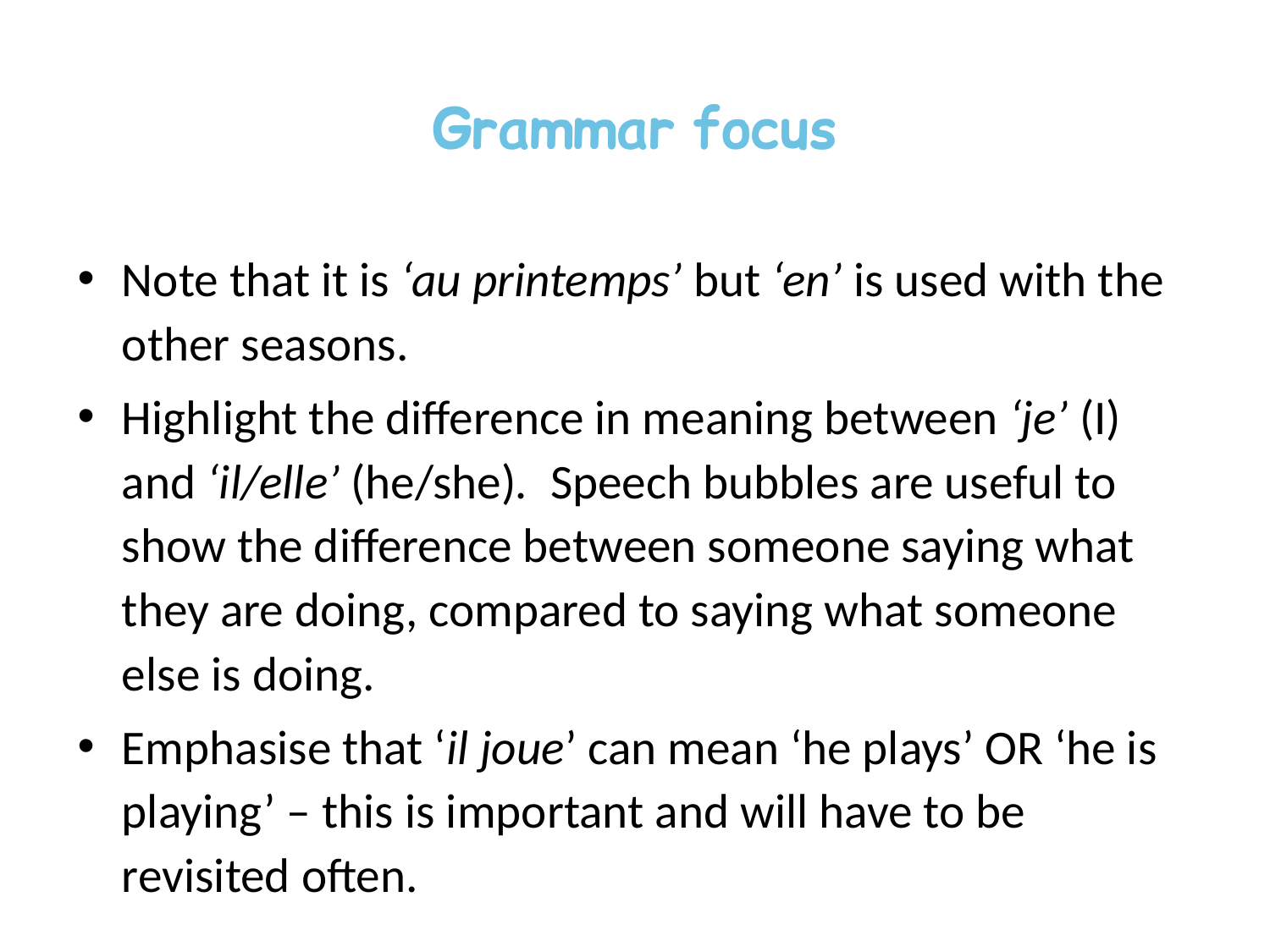

# Grammar focus
Note that it is ‘au printemps’ but ‘en’ is used with the other seasons.
Highlight the difference in meaning between ‘je’ (I) and ‘il/elle’ (he/she).  Speech bubbles are useful to show the difference between someone saying what they are doing, compared to saying what someone else is doing.
Emphasise that ‘il joue’ can mean ‘he plays’ OR ‘he is playing’ – this is important and will have to be revisited often.